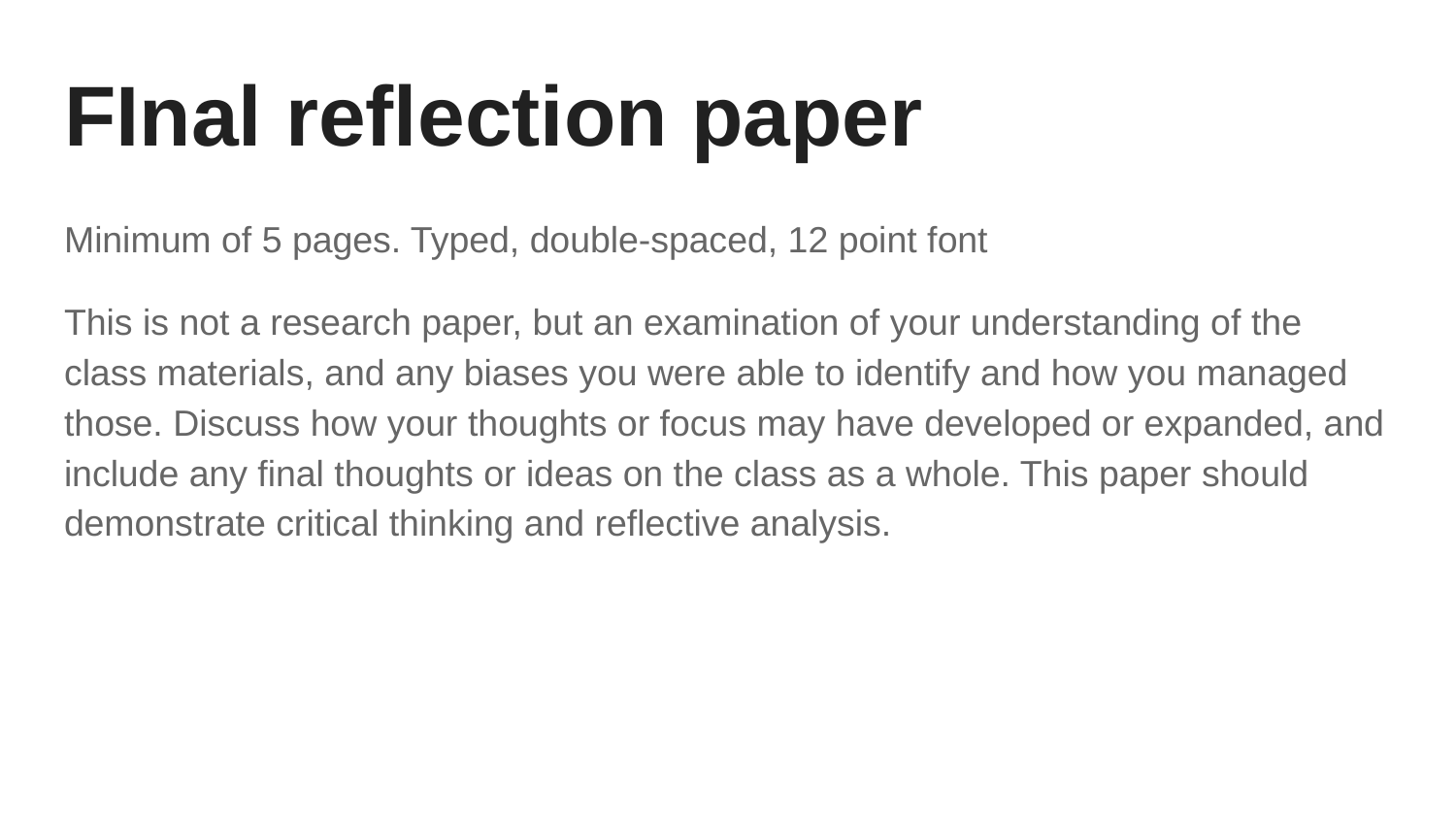

# FInal reflection paper
Minimum of 5 pages. Typed, double-spaced, 12 point font
This is not a research paper, but an examination of your understanding of the class materials, and any biases you were able to identify and how you managed those. Discuss how your thoughts or focus may have developed or expanded, and include any final thoughts or ideas on the class as a whole. This paper should demonstrate critical thinking and reflective analysis.